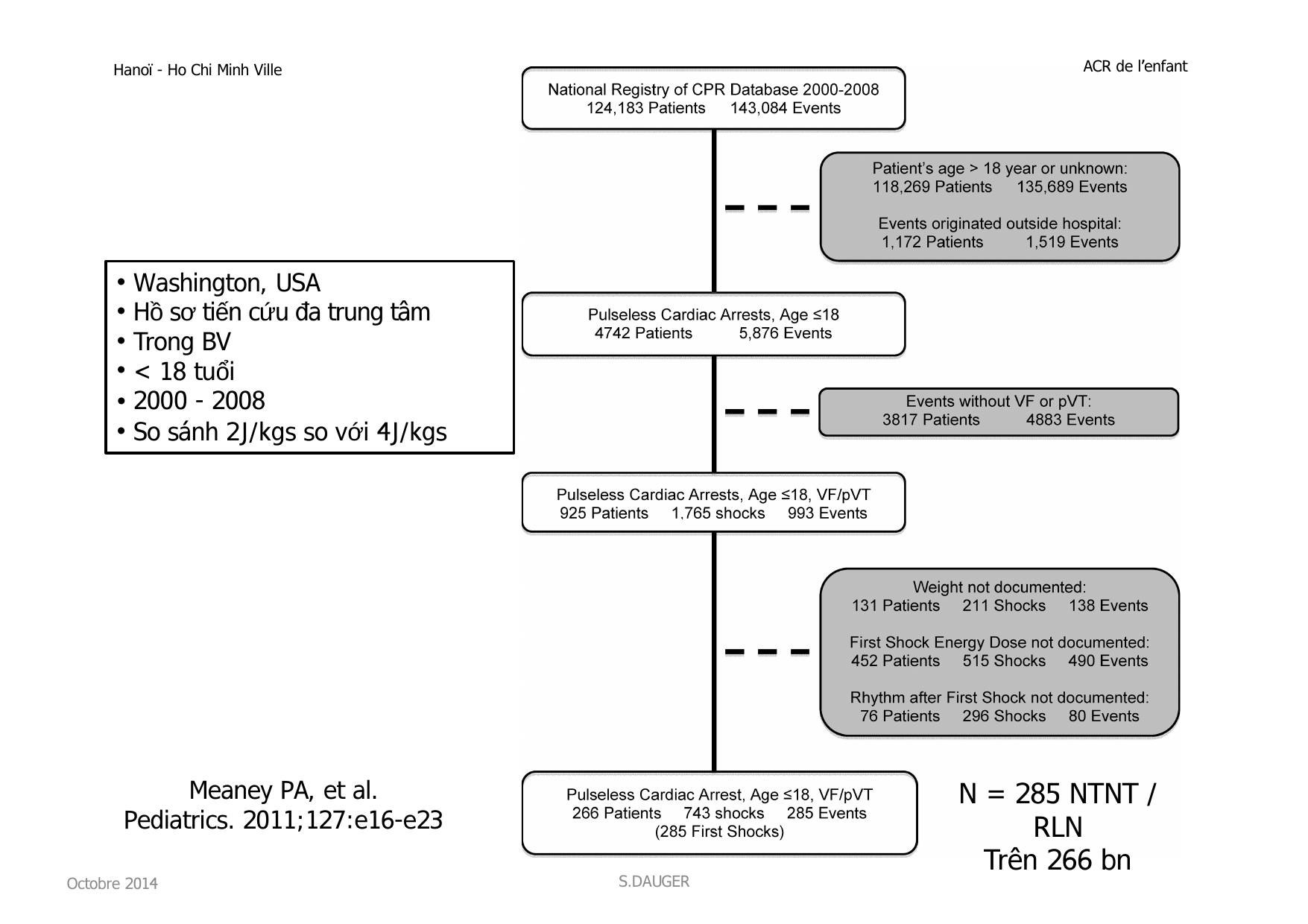

ACR de l’enfant
Hanoï - Ho Chi Minh Ville

Washington, USA
Hồ sơ tiến cứu đa trung tâm
Trong BV
< 18 tuổi
• 2000 - 2008
So sánh 2J/kgs so với 4J/kgs
Meaney PA, et al. Pediatrics. 2011;127:e16-e23
N = 285 NTNT / RLN
Trên 266 bn
Octobre 2014
S.DAUGER